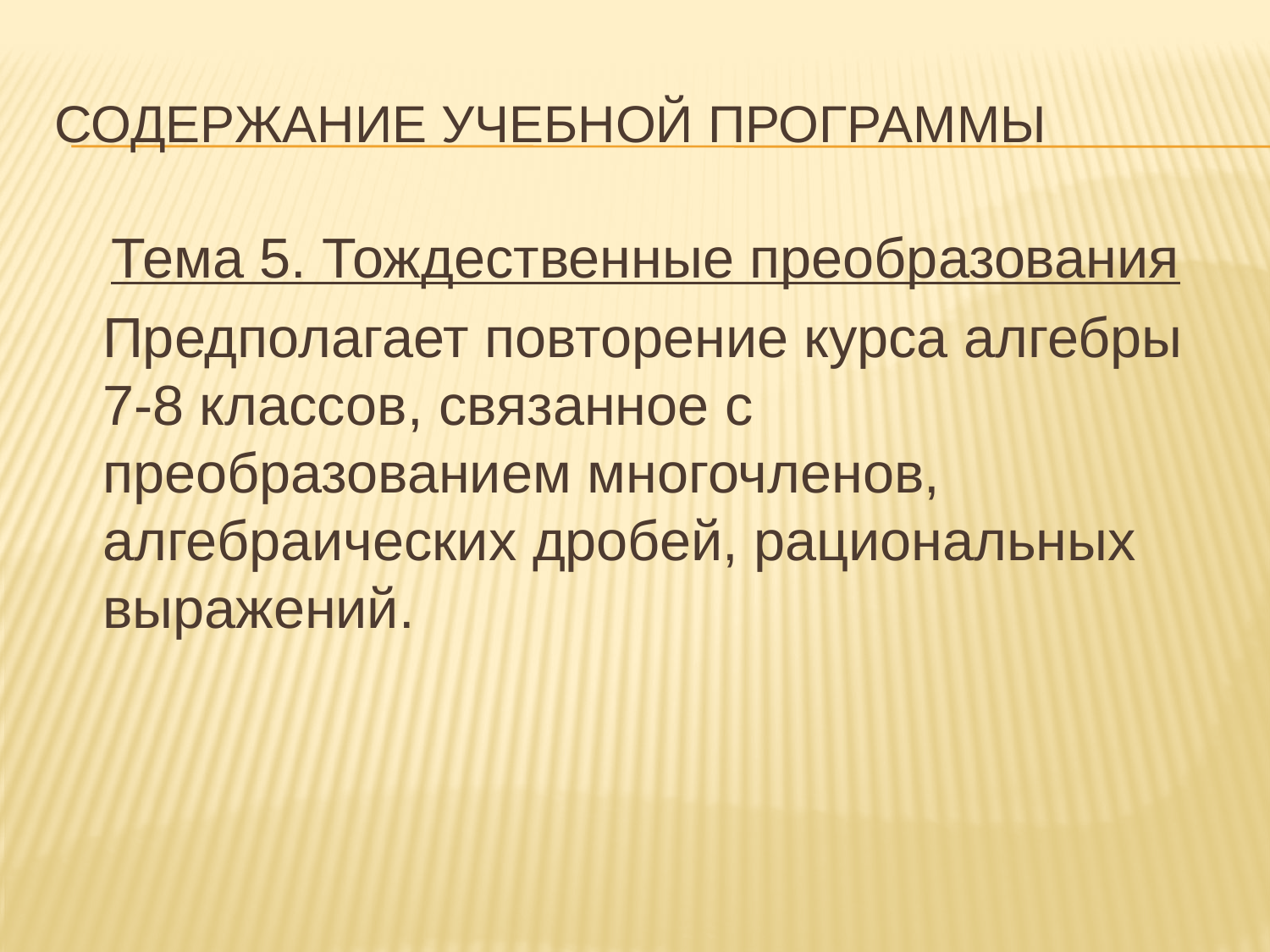

# Содержание учебной программы
Тема 5. Тождественные преобразования
	Предполагает повторение курса алгебры 7-8 классов, связанное с преобразованием многочленов, алгебраических дробей, рациональных выражений.